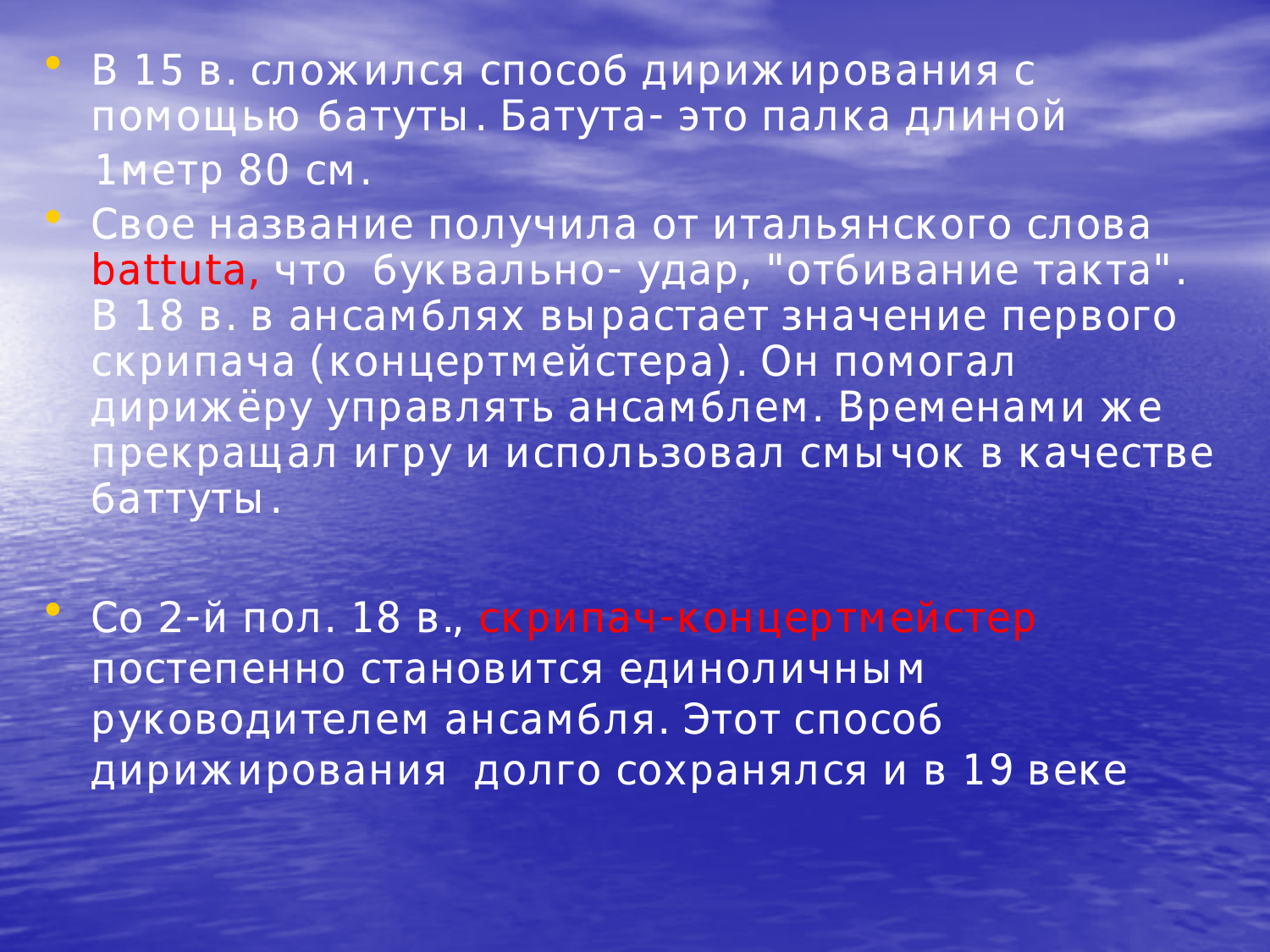

#
В 15 в. сложился способ дирижирования с помощью батуты. Батута- это палка длиной
    1метр 80 см.
Свое название получила от итальянского слова battuta, что  буквально- удар, "отбивание такта". В 18 в. в ансамблях вырастает значение первого скрипача (концертмейстера). Он помогал дирижёру управлять ансамблем. Временами же прекращал игру и использовал смычок в качестве баттуты.

Со 2-й пол. 18 в., скрипач-концертмейстер постепенно становится единоличным руководителем ансамбля. Этот способ дирижирования  долго сохранялся и в 19 веке